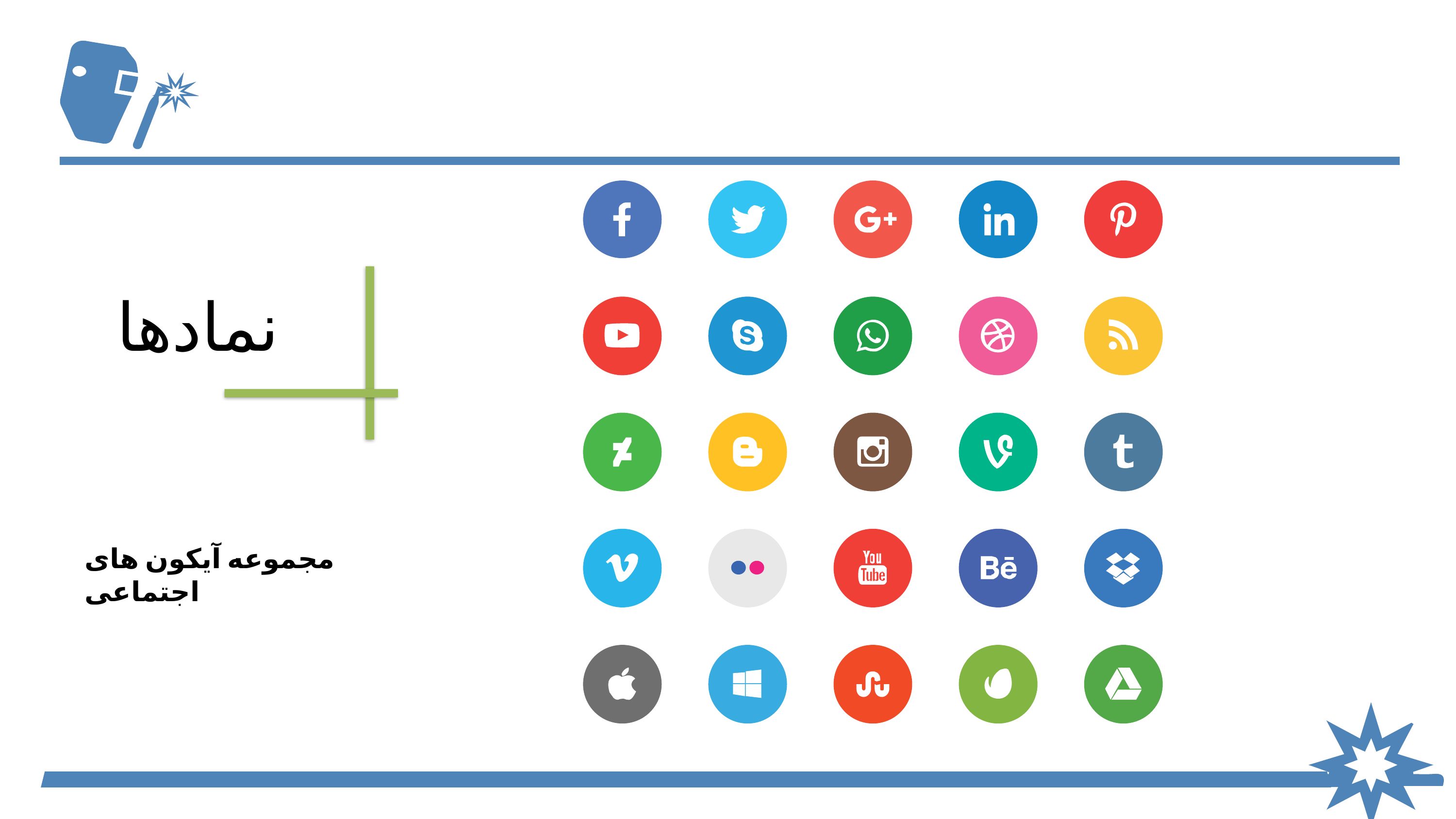

نمادها
مجموعه آیکون های اجتماعی

It’s the farthest planet from the Sun